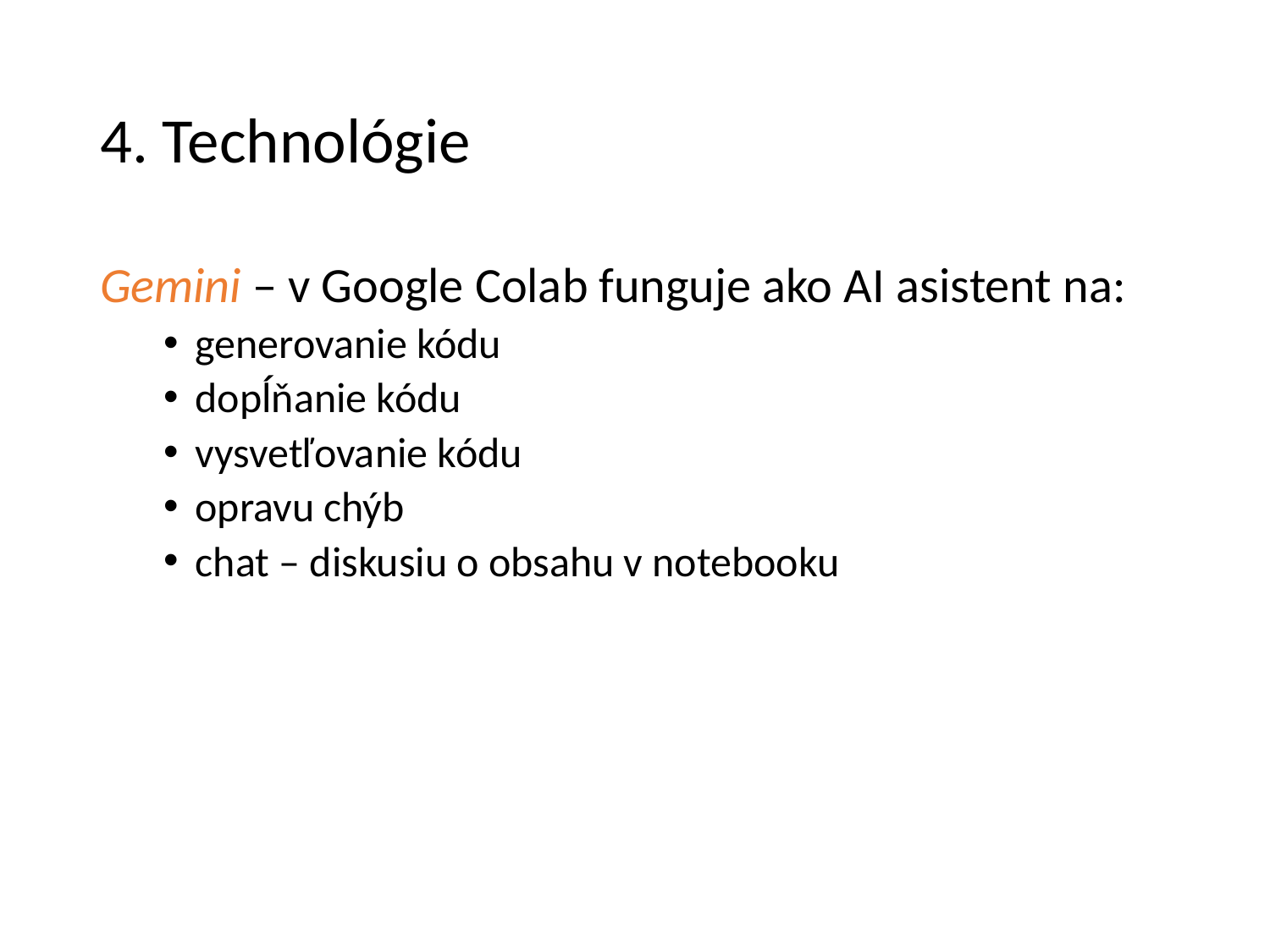

# 4. Technológie
Gemini – v Google Colab funguje ako AI asistent na:
generovanie kódu
dopĺňanie kódu
vysvetľovanie kódu
opravu chýb
chat – diskusiu o obsahu v notebooku